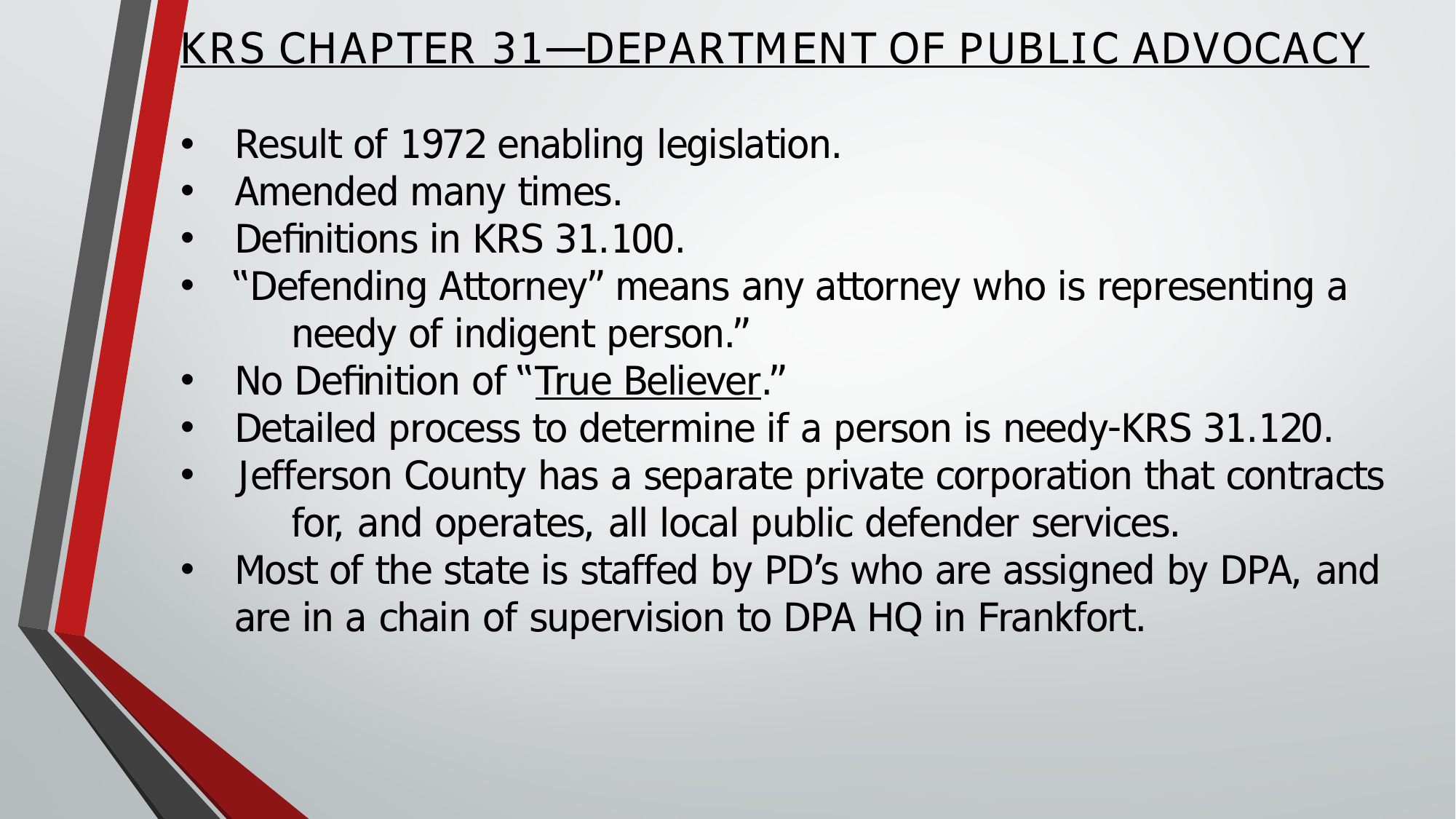

KRS CHAPTER 31—DEPARTMENT OF PUBLIC ADVOCACY

Result of 1972 enabling legislation.
Amended many times.
Definitions in KRS 31.100.
“Defending Attorney” means any attorney who is representing a
         needy of indigent person.”
No Definition of “True Believer.”
Detailed process to determine if a person is needy-KRS 31.120.
Jefferson County has a separate private corporation that contracts
         for, and operates, all local public defender services.
Most of the state is staffed by PD’s who are assigned by DPA, and are in a chain of supervision to DPA HQ in Frankfort.